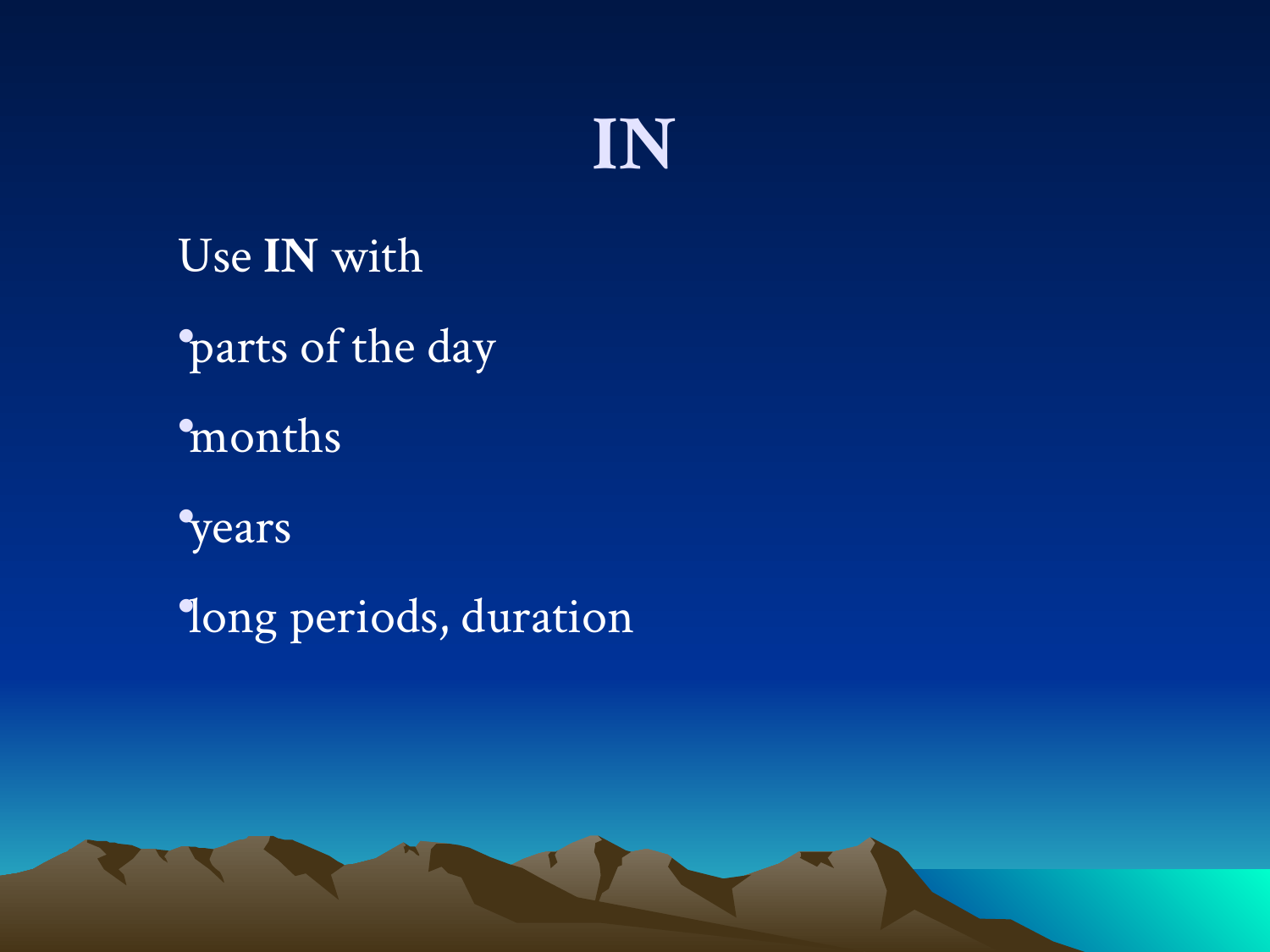

IN
Use IN with
parts of the day
months
years
long periods, duration